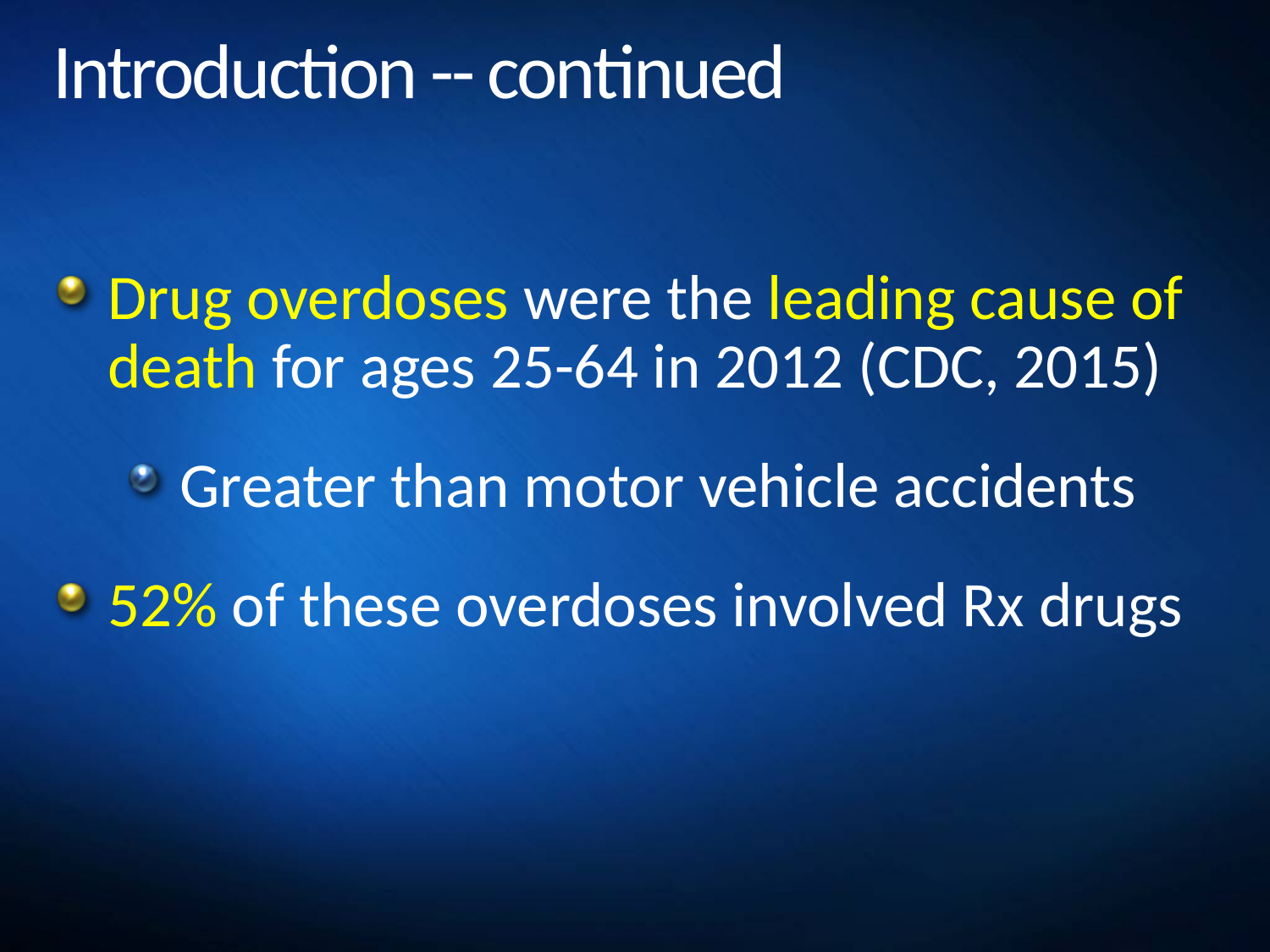

# Introduction -- continued
Drug overdoses were the leading cause of death for ages 25-64 in 2012 (CDC, 2015)

Greater than motor vehicle accidents

52% of these overdoses involved Rx drugs